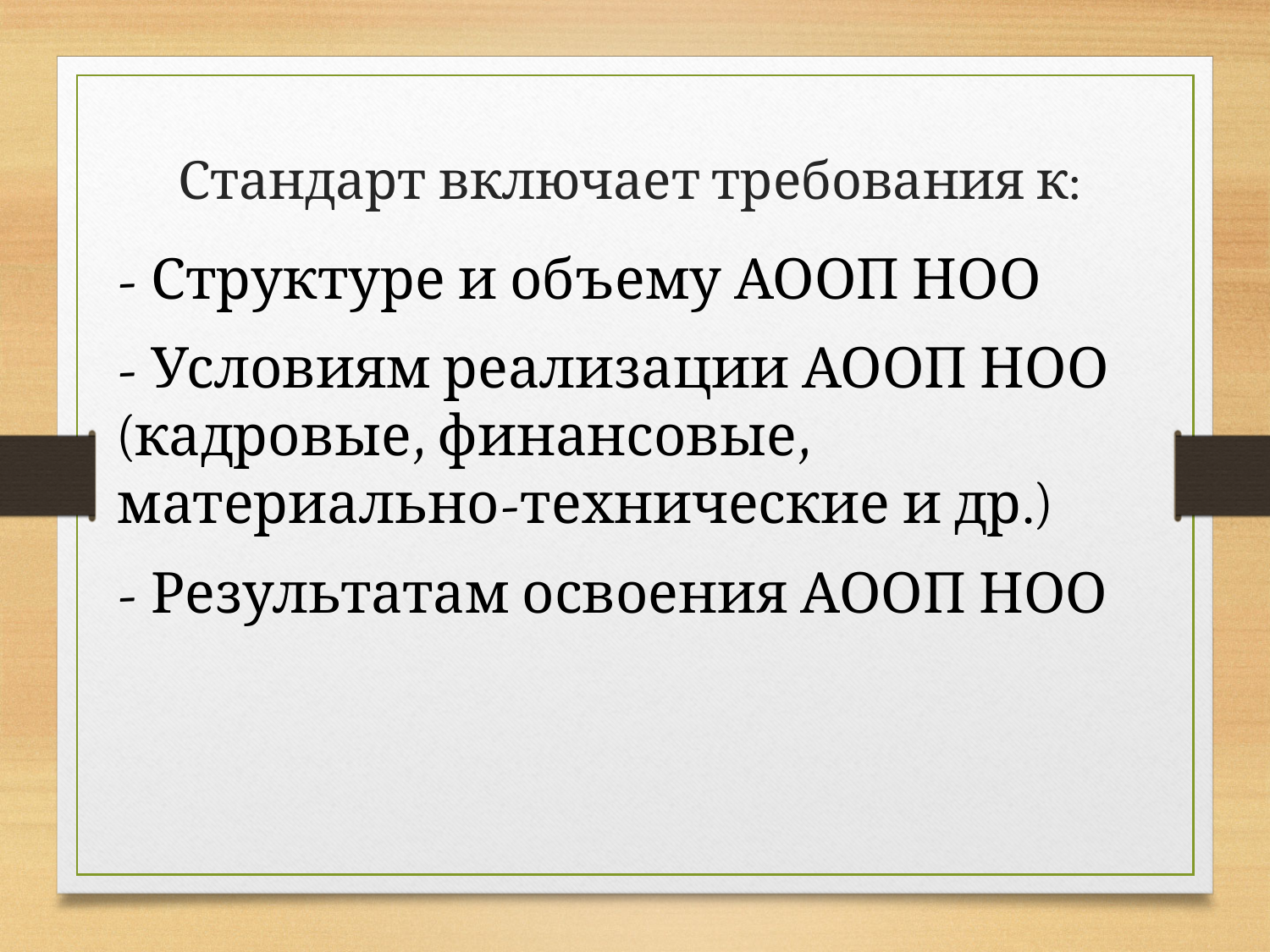

# Стандарт включает требования к:
- Структуре и объему АООП НОО
- Условиям реализации АООП НОО (кадровые, финансовые, материально-технические и др.)
- Результатам освоения АООП НОО